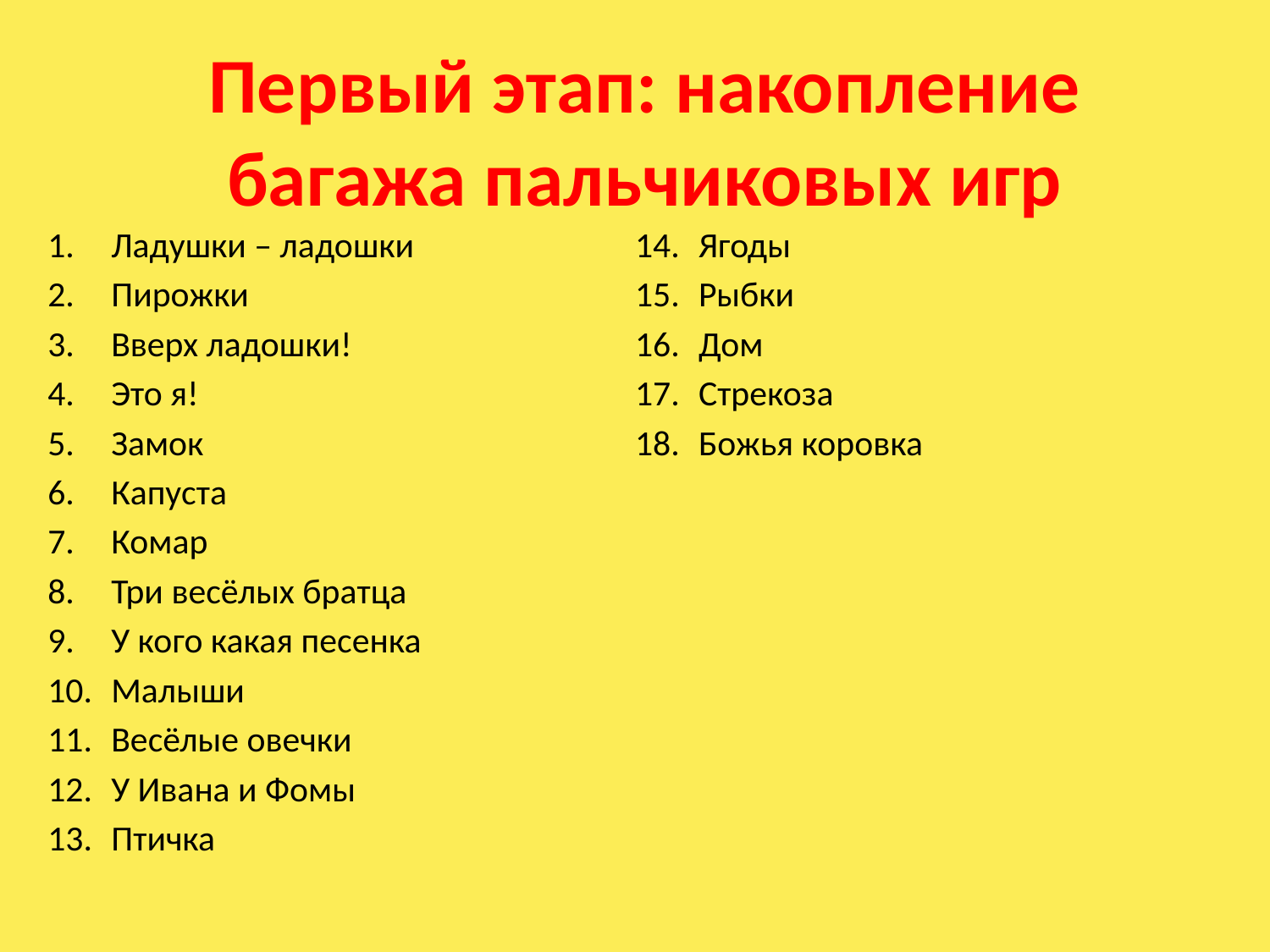

# Первый этап: накопление багажа пальчиковых игр
Ладушки – ладошки
Пирожки
Вверх ладошки!
Это я!
Замок
Капуста
Комар
Три весёлых братца
У кого какая песенка
Малыши
Весёлые овечки
У Ивана и Фомы
Птичка
Ягоды
Рыбки
Дом
Стрекоза
Божья коровка